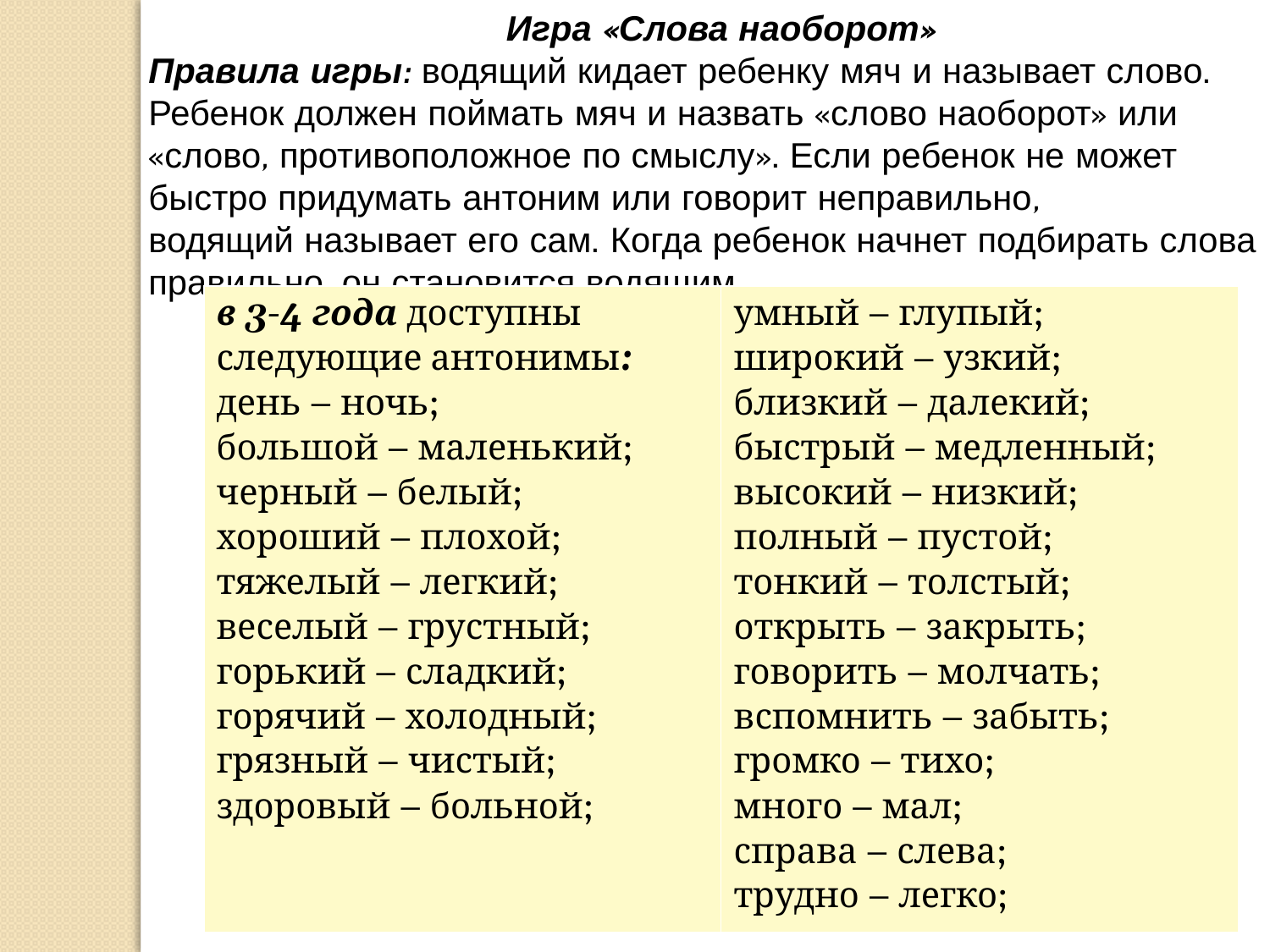

Игра «Слова наоборот»
Правила игры: водящий кидает ребенку мяч и называет слово. Ребенок должен поймать мяч и назвать «слово наоборот» или «слово, противоположное по смыслу». Если ребенок не может быстро придумать антоним или говорит неправильно, водящий называет его сам. Когда ребенок начнет подбирать слова правильно, он становится водящим.

| в 3-4 года доступны следующие антонимы: день – ночь; большой – маленький; черный – белый; хороший – плохой; тяжелый – легкий; веселый – грустный; горький – сладкий; горячий – холодный; грязный – чистый; здоровый – больной; | умный – глупый; широкий – узкий; близкий – далекий; быстрый – медленный; высокий – низкий; полный – пустой; тонкий – толстый; открыть – закрыть; говорить – молчать; вспомнить – забыть; громко – тихо; много – мал; справа – слева; трудно – легко; |
| --- | --- |